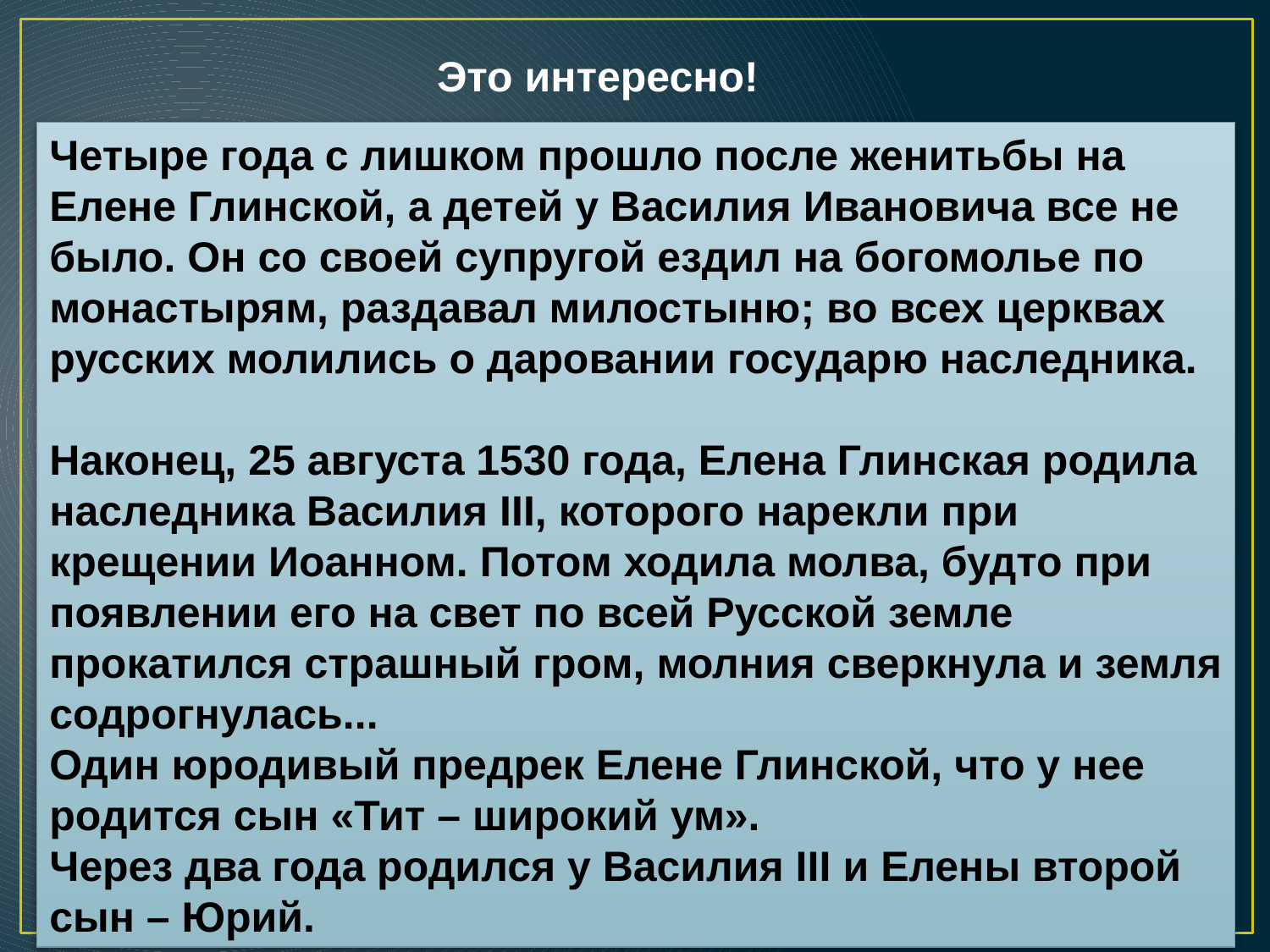

Это интересно!
Четыре года с лишком прошло после женитьбы на Елене Глинской, а детей у Василия Ивановича все не было. Он со своей супругой ездил на богомолье по монастырям, раздавал милостыню; во всех церквах русских молились о даровании государю наследника.

Наконец, 25 августа 1530 года, Елена Глинская родила наследника Василия III, которого нарекли при крещении Иоанном. Потом ходила молва, будто при появлении его на свет по всей Русской земле прокатился страшный гром, молния сверкнула и земля содрогнулась...
Один юродивый предрек Елене Глинской, что у нее родится сын «Тит – широкий ум».
Через два года родился у Василия III и Елены второй сын – Юрий.